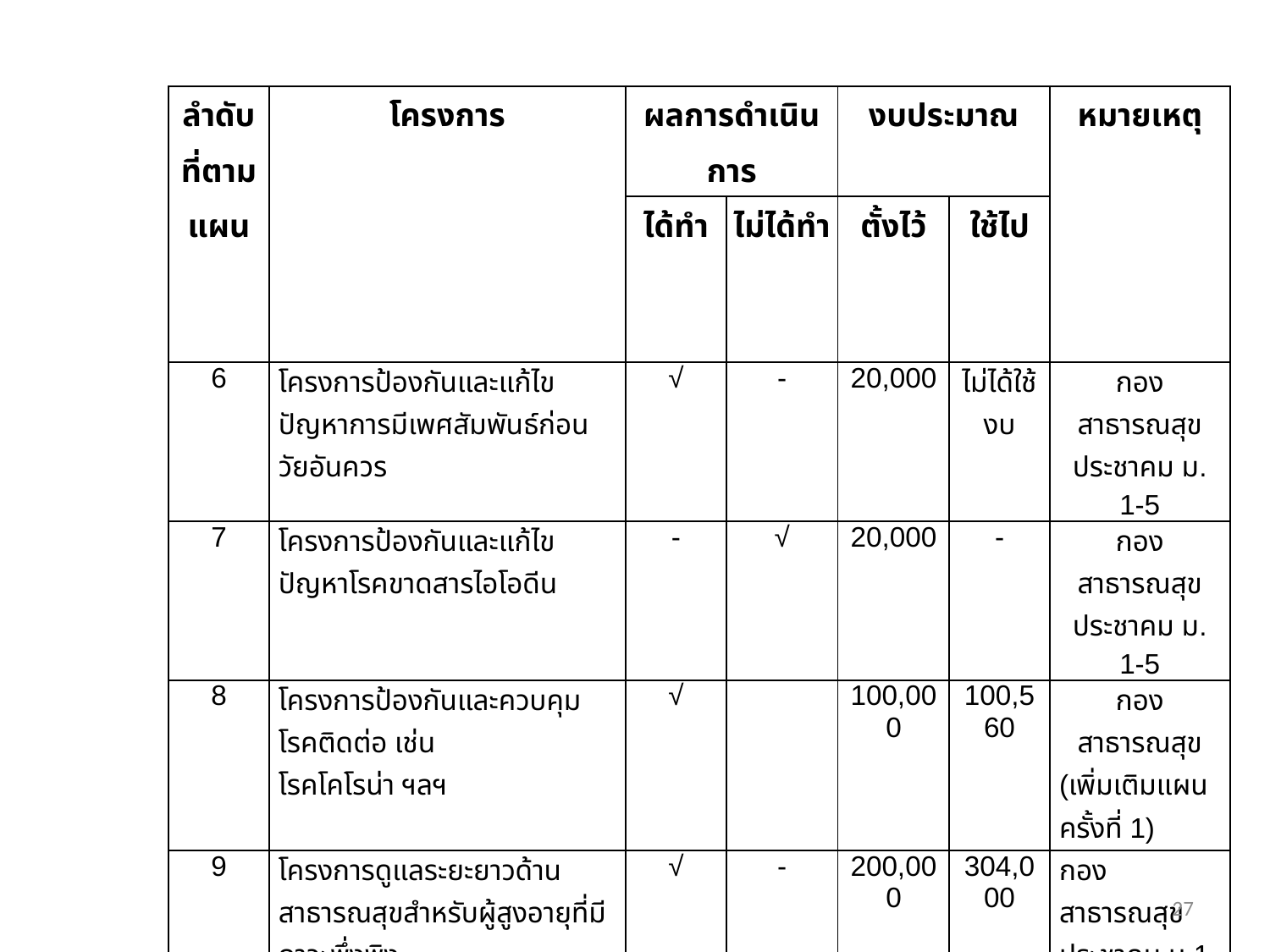

| ลำดับที่ตามแผน | โครงการ | ผลการดำเนินการ |  | งบประมาณ |  | หมายเหตุ |
| --- | --- | --- | --- | --- | --- | --- |
|  |  | ได้ทำ | ไม่ได้ทำ | ตั้งไว้ | ใช้ไป |  |
| 6 | โครงการป้องกันและแก้ไขปัญหาการมีเพศสัมพันธ์ก่อนวัยอันควร | √ | - | 20,000 | ไม่ได้ใช้งบ | กองสาธารณสุขประชาคม ม. 1-5 |
| 7 | โครงการป้องกันและแก้ไขปัญหาโรคขาดสารไอโอดีน | - | √ | 20,000 | - | กองสาธารณสุขประชาคม ม. 1-5 |
| 8 | โครงการป้องกันและควบคุมโรคติดต่อ เช่น โรคโคโรน่า ฯลฯ | √ |  | 100,000 | 100,560 | กองสาธารณสุข (เพิ่มเติมแผนครั้งที่ 1) |
| 9 | โครงการดูแลระยะยาวด้านสาธารณสุขสำหรับผู้สูงอายุที่มีภาวะพึ่งพิง | √ | - | 200,000 | 304,000 | กองสาธารณสุข ประชาคม ม.1-5 เพิ่มเติมปี 2564 (1) |
|  |  |  |  |  |  |  |
27